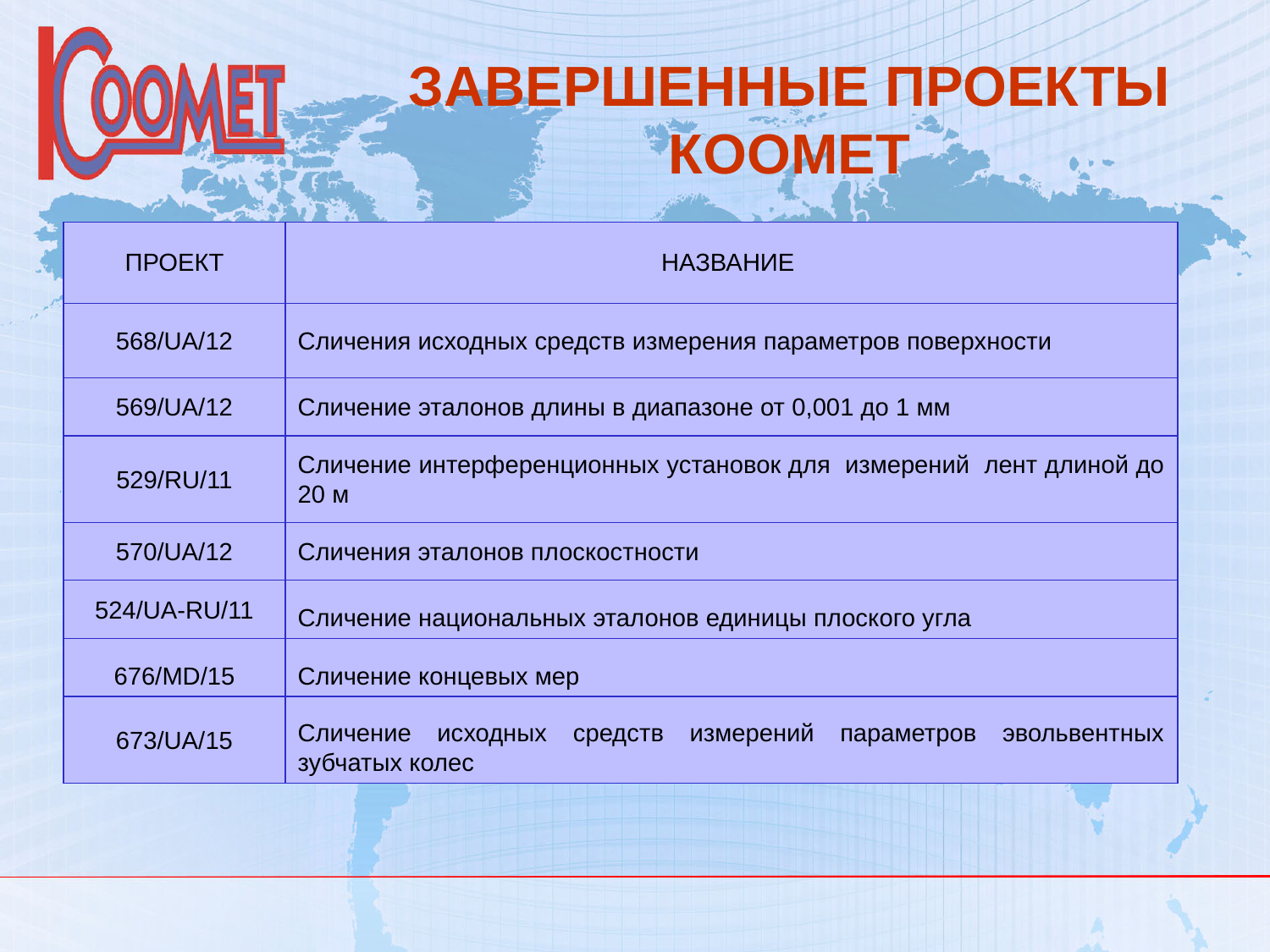

# ЗАВЕРШЕННЫЕ ПРОЕКТЫ КООМЕТ
| ПРОЕКТ | НАЗВАНИЕ |
| --- | --- |
| 568/UA/12 | Сличения исходных средств измерения параметров поверхности |
| 569/UA/12 | Сличение эталонов длины в диапазоне от 0,001 до 1 мм |
| 529/RU/11 | Сличение интерференционных установок для измерений лент длиной до 20 м |
| 570/UA/12 | Сличения эталонов плоскостности |
| 524/UA-RU/11 | Сличение национальных эталонов единицы плоского угла |
| 676/MD/15 | Сличение концевых мер |
| 673/UA/15 | Сличение исходных средств измерений параметров эвольвентных зубчатых колес |